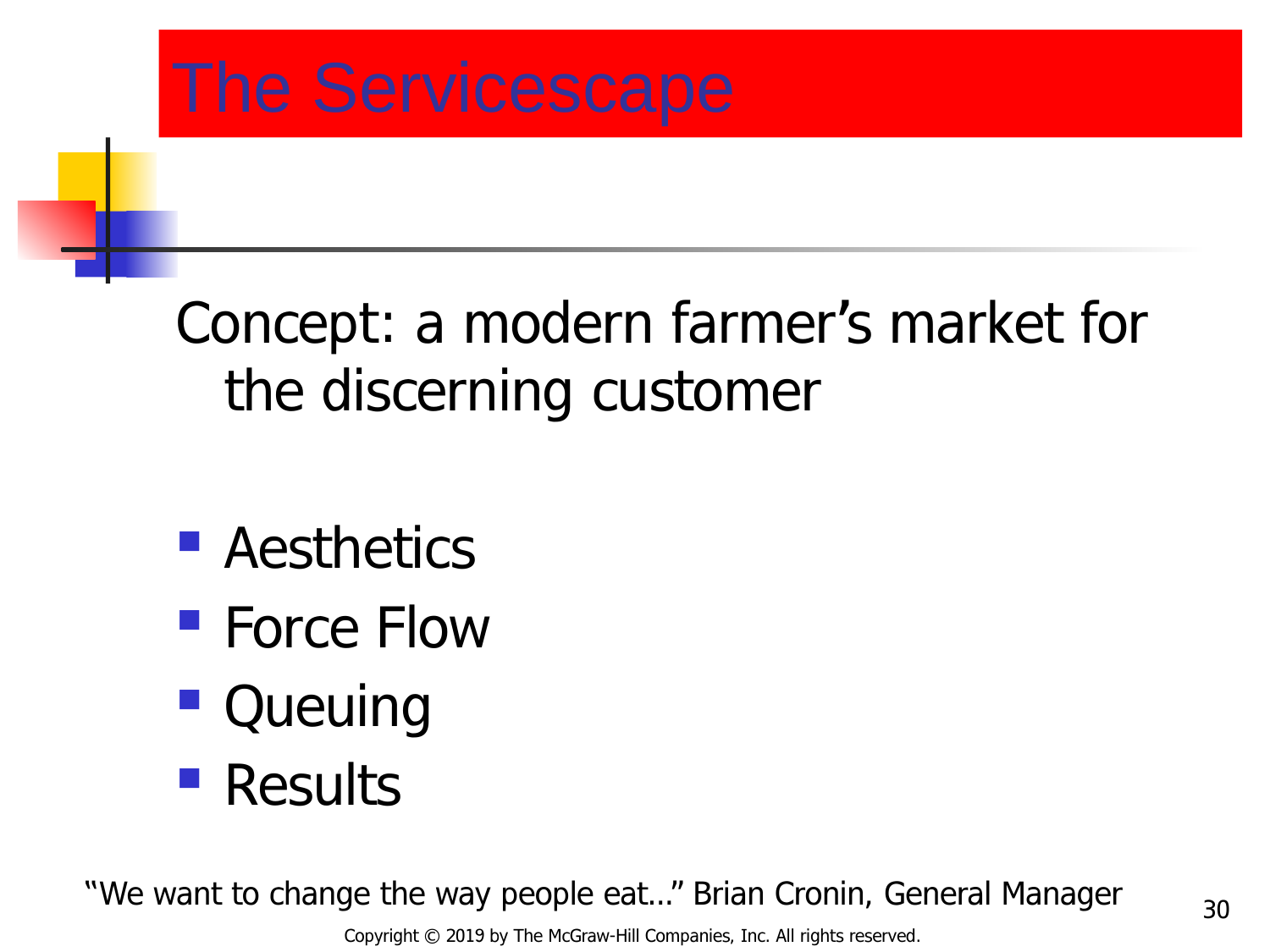

# The Servicescape
Concept: a modern farmer’s market for the discerning customer

Aesthetics
Force Flow
Queuing
Results
30
“We want to change the way people eat…” Brian Cronin, General Manager
Copyright © 2019 by The McGraw-Hill Companies, Inc. All rights reserved.